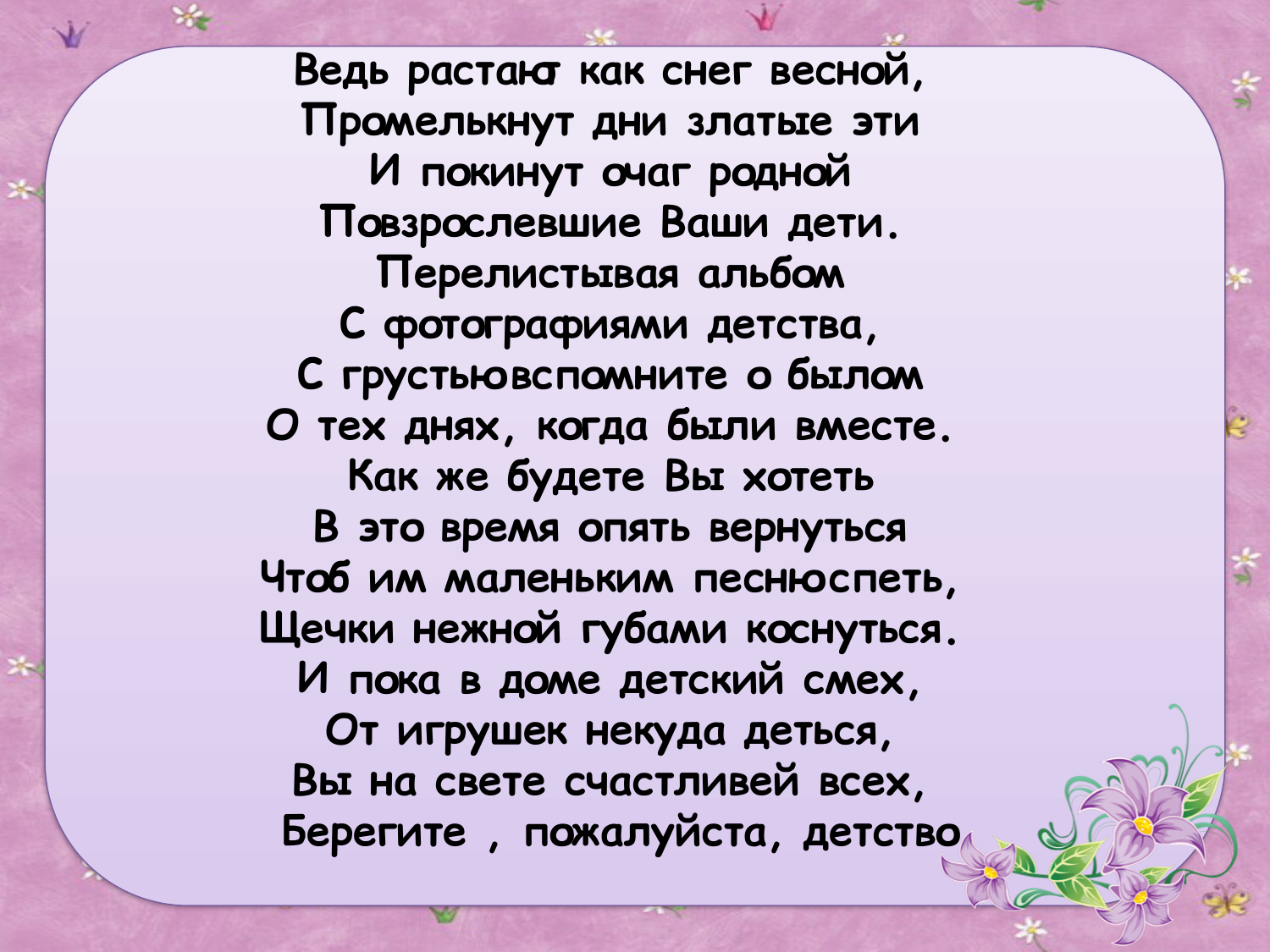

Ведь растают как снег весной, 
Промелькнут дни златые эти 
И покинут очаг родной 
Повзрослевшие Ваши дети. 
Перелистывая альбом 
С фотографиями детства, 
С грустью вспомните о былом 
О тех днях, когда были вместе. 
Как же будете Вы хотеть 
В это время опять вернуться 
Чтоб им маленьким песню спеть, 
Щечки нежной губами коснуться. 
И пока в доме детский смех, 
От игрушек некуда деться, 
Вы на свете счастливей всех, 
Берегите , пожалуйста, детство